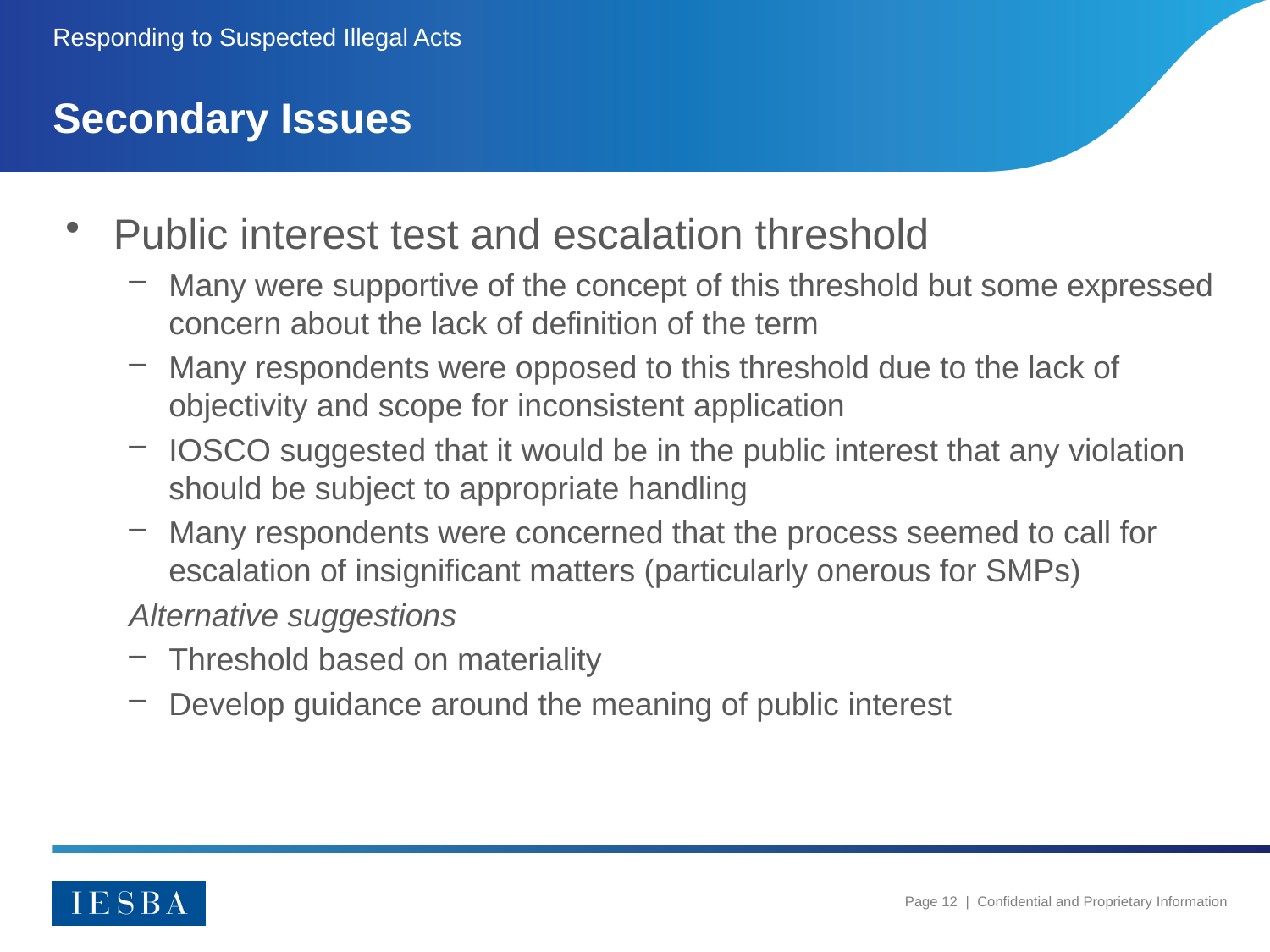

Responding to Suspected Illegal Acts

# Secondary Issues
Public interest test and escalation threshold
Many were supportive of the concept of this threshold but some expressed concern about the lack of definition of the term
Many respondents were opposed to this threshold due to the lack of objectivity and scope for inconsistent application
IOSCO suggested that it would be in the public interest that any violation should be subject to appropriate handling
Many respondents were concerned that the process seemed to call for escalation of insignificant matters (particularly onerous for SMPs)
Alternative suggestions
Threshold based on materiality
Develop guidance around the meaning of public interest